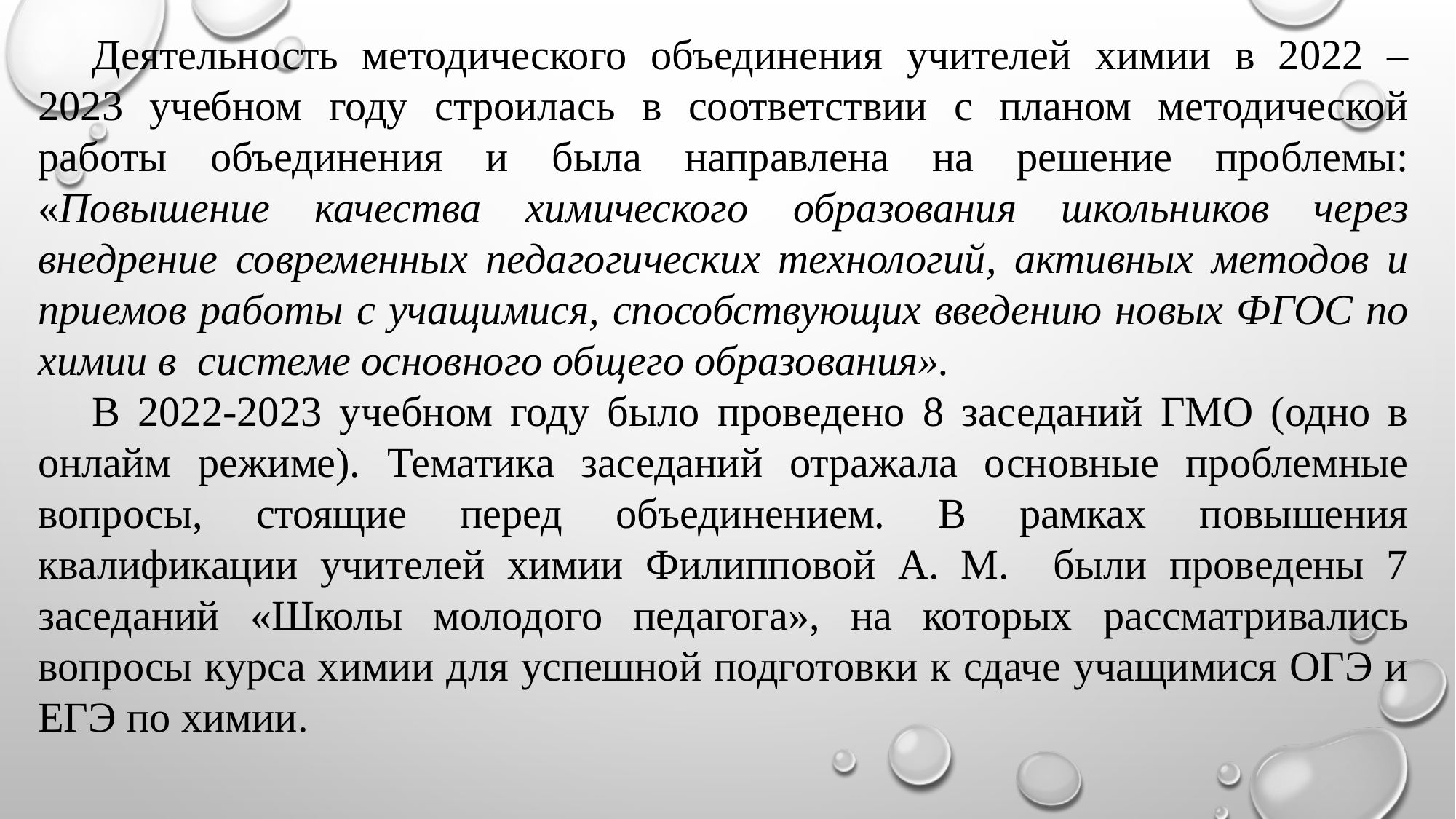

Деятельность методического объединения учителей химии в 2022 – 2023 учебном году строилась в соответствии с планом методической работы объединения и была направлена на решение проблемы: «Повышение качества химического образования школьников через внедрение современных педагогических технологий, активных методов и приемов работы с учащимися, способствующих введению новых ФГОС по химии в  системе основного общего образования».
В 2022-2023 учебном году было проведено 8 заседаний ГМО (одно в онлайм режиме). Тематика заседаний отражала основные проблемные вопросы, стоящие перед объединением. В рамках повышения квалификации учителей химии Филипповой А. М.  были проведены 7 заседаний «Школы молодого педагога», на которых рассматривались вопросы курса химии для успешной подготовки к сдаче учащимися ОГЭ и ЕГЭ по химии.